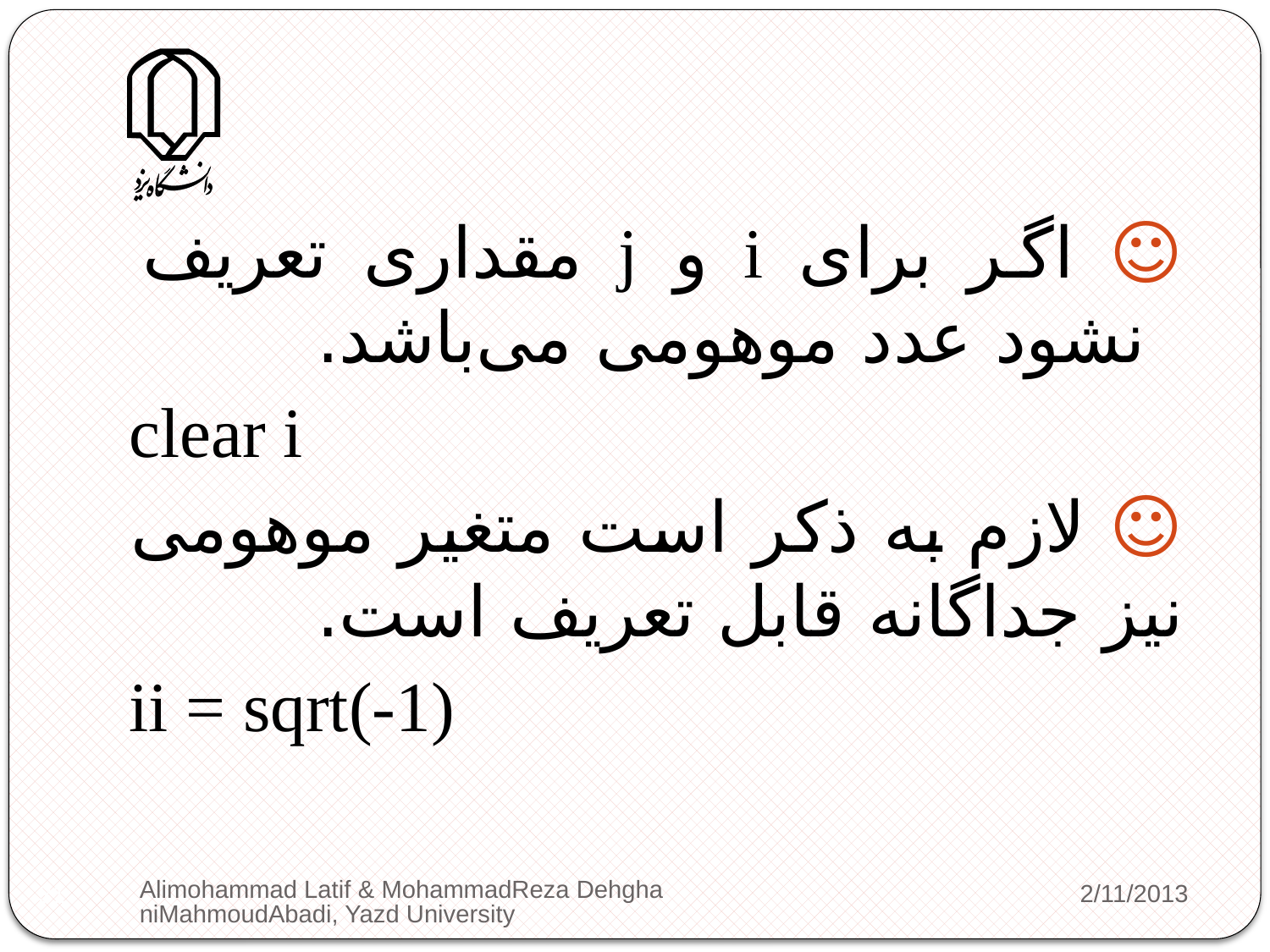

☺ اگر برای i و j مقداری تعریف نشود عدد موهومی می‌باشد.
clear i
☺ لازم به ذکر است متغیر موهومی نیز جداگانه قابل تعریف است.
ii = sqrt(-1)

Alimohammad Latif & MohammadReza DehghaniMahmoudAbadi, Yazd University
2/11/2013
31